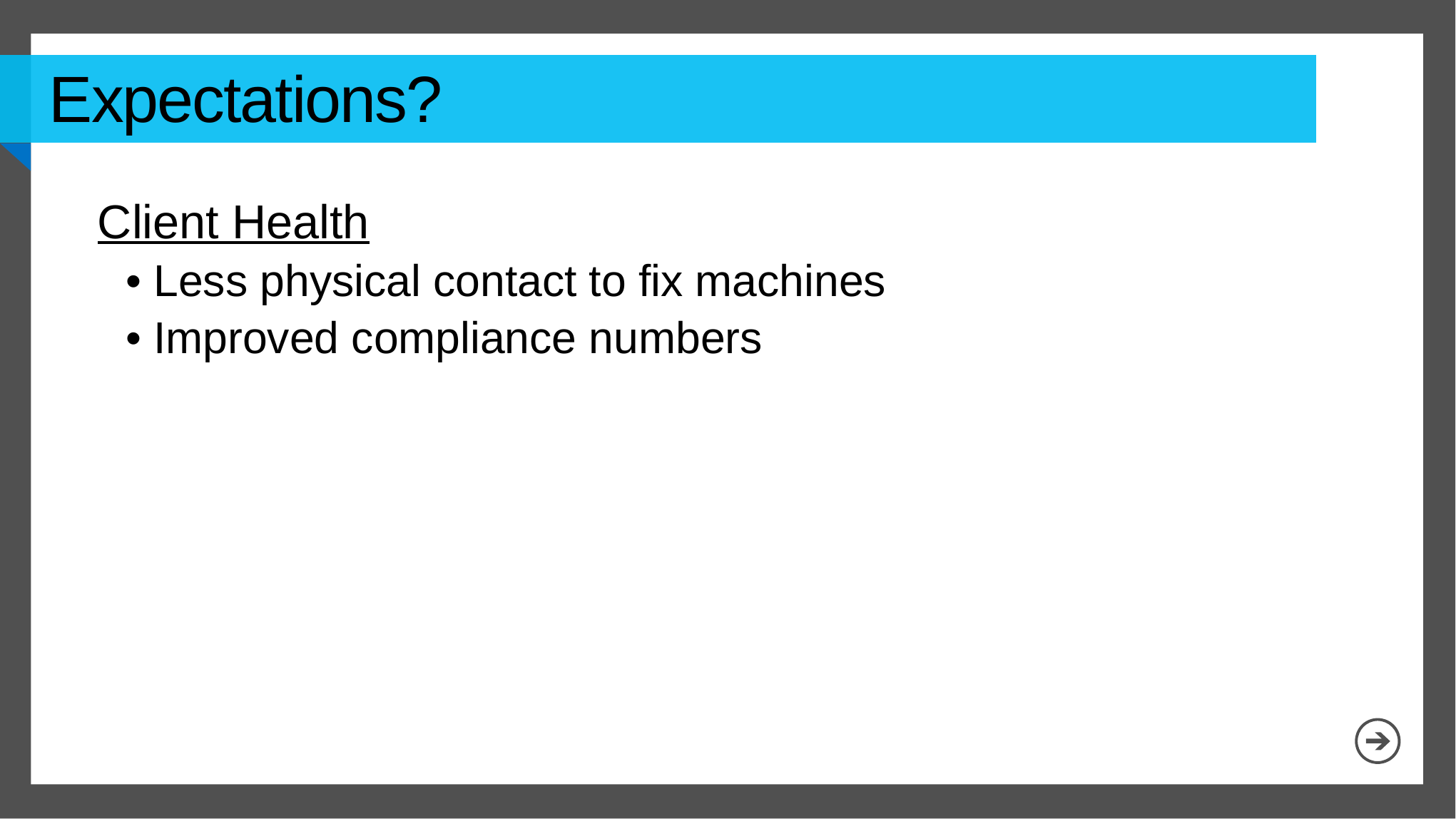

# Expectations?
Client Health
• Less physical contact to fix machines
• Improved compliance numbers